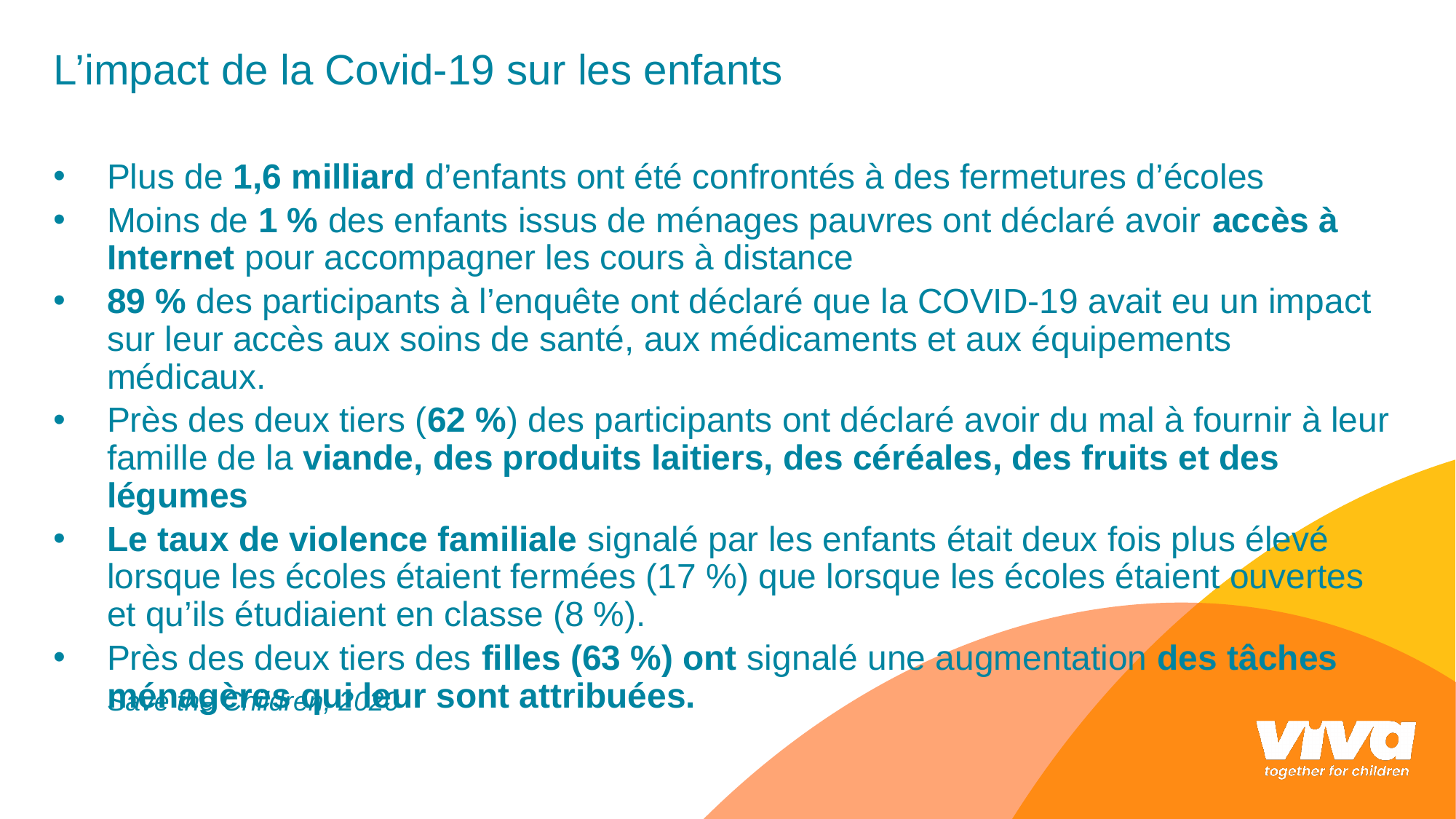

L’impact de la Covid-19 sur les enfants
Plus de 1,6 milliard d’enfants ont été confrontés à des fermetures d’écoles
Moins de 1 % des enfants issus de ménages pauvres ont déclaré avoir accès à Internet pour accompagner les cours à distance
89 % des participants à l’enquête ont déclaré que la COVID-19 avait eu un impact sur leur accès aux soins de santé, aux médicaments et aux équipements médicaux.
Près des deux tiers (62 %) des participants ont déclaré avoir du mal à fournir à leur famille de la viande, des produits laitiers, des céréales, des fruits et des légumes
Le taux de violence familiale signalé par les enfants était deux fois plus élevé lorsque les écoles étaient fermées (17 %) que lorsque les écoles étaient ouvertes et qu’ils étudiaient en classe (8 %).
Près des deux tiers des filles (63 %) ont signalé une augmentation des tâches ménagères qui leur sont attribuées.
Save the Children, 2020